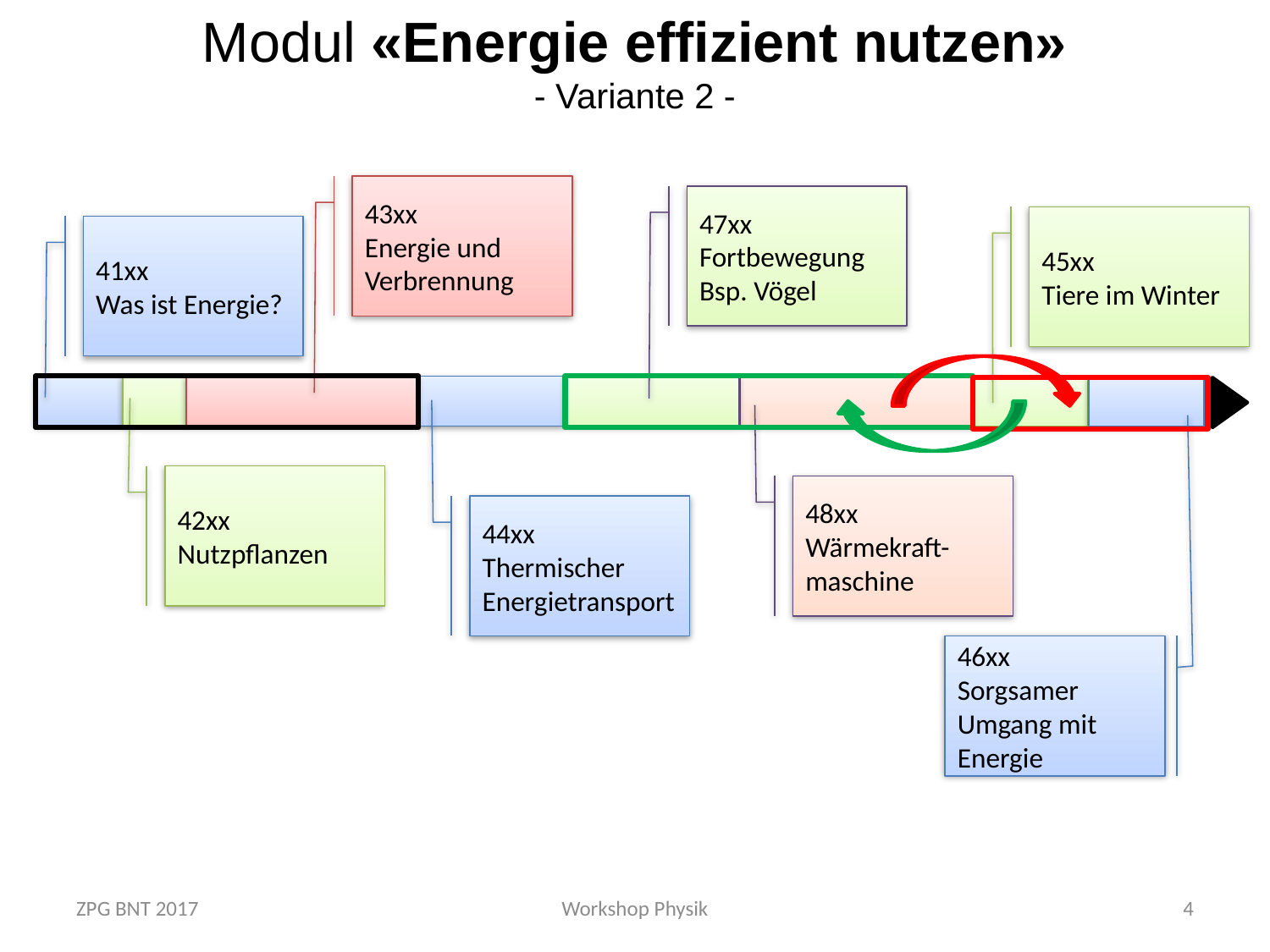

Modul «Energie effizient nutzen»
- Variante 2 -
43xx
Energie und Verbrennung
47xx
Fortbewegung
Bsp. Vögel

48xx
Wärmekraft-maschine
45xx
Tiere im Winter
41xx
Was ist Energie?

42xx
Nutzpflanzen
44xx
Thermischer Energietransport
46xx
Sorgsamer Umgang mit Energie
ZPG BNT 2017
Workshop Physik
4